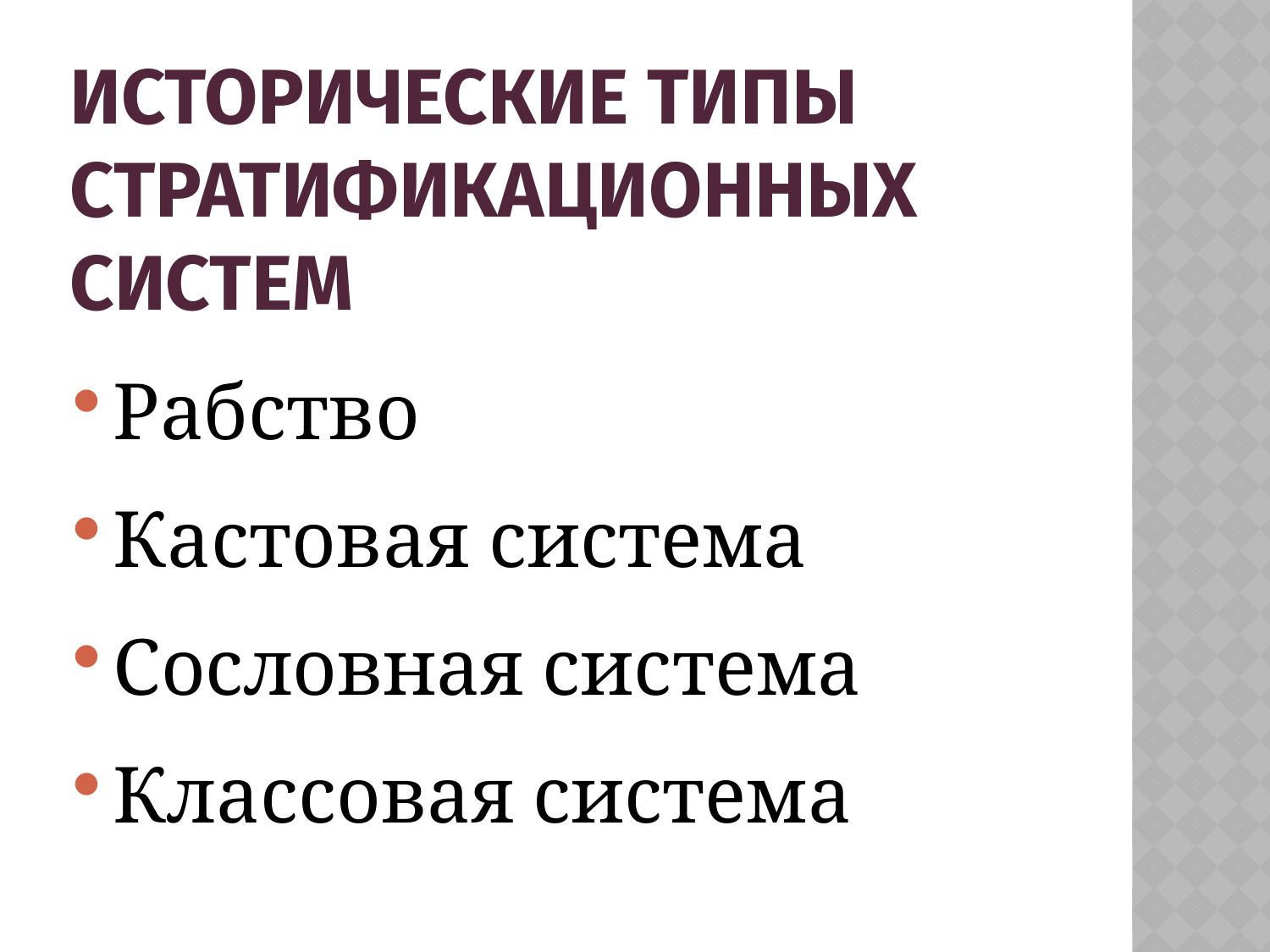

# Исторические типы стратификационных систем
Рабство
Кастовая система
Сословная система
Классовая система